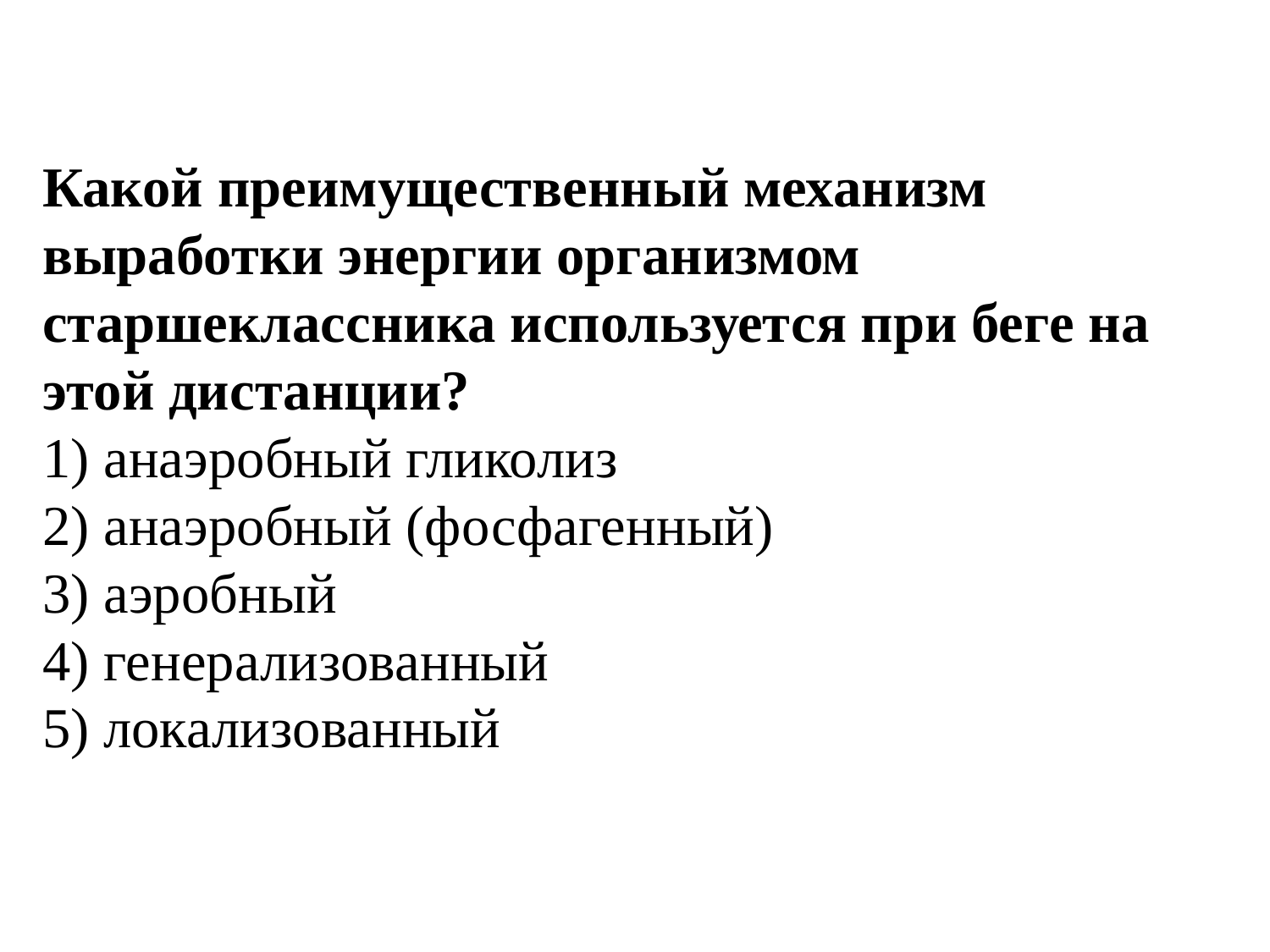

Какой преимущественный механизм выработки энергии организмом старшеклассника используется при беге на этой дистанции?
1) анаэробный гликолиз
2) анаэробный (фосфагенный)
3) аэробный
4) генерализованный
5) локализованный